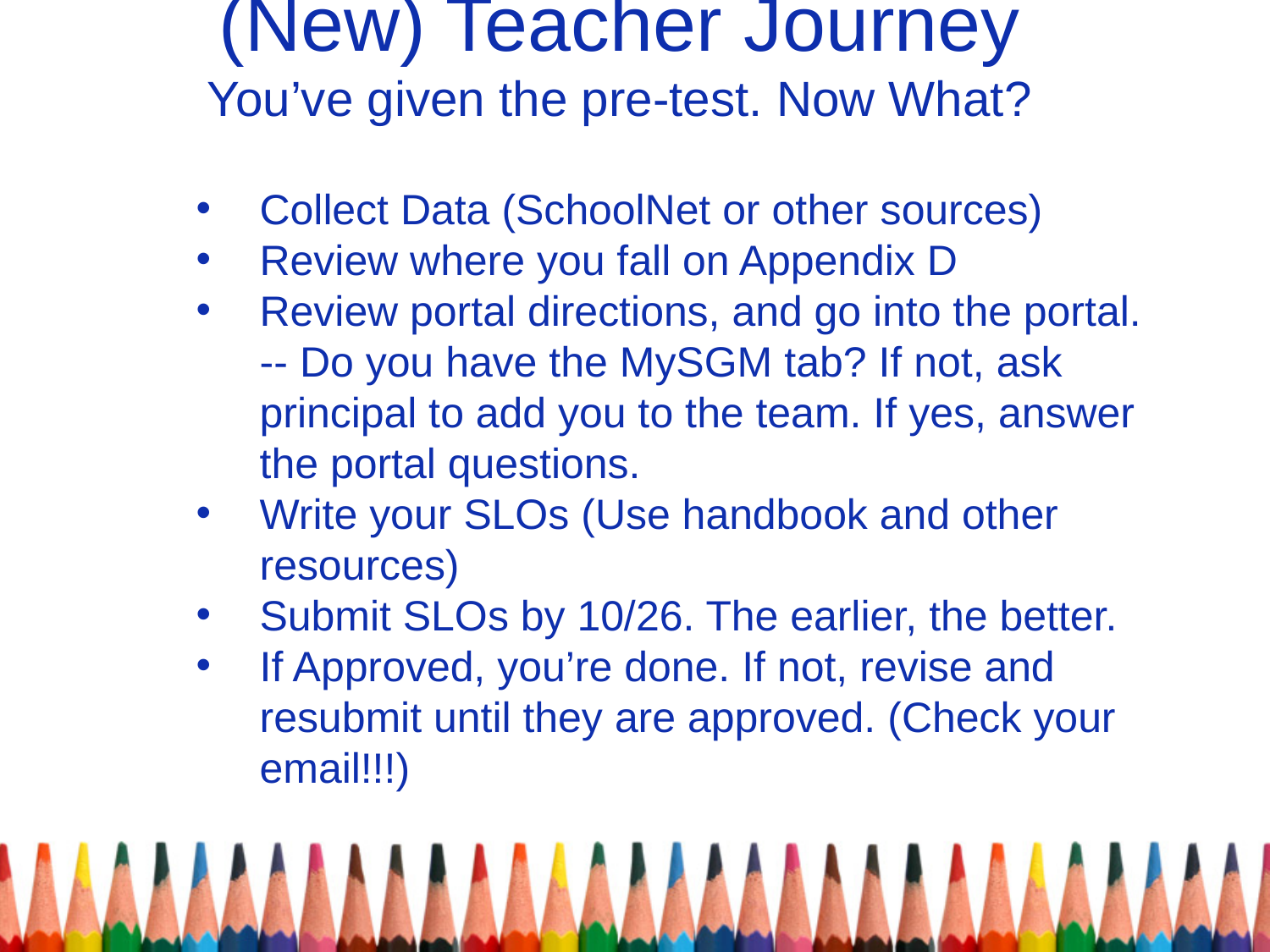

# (New) Teacher Journey You’ve given the pre-test. Now What?
Collect Data (SchoolNet or other sources)
Review where you fall on Appendix D
Review portal directions, and go into the portal. -- Do you have the MySGM tab? If not, ask principal to add you to the team. If yes, answer the portal questions.
Write your SLOs (Use handbook and other resources)
Submit SLOs by 10/26. The earlier, the better.
If Approved, you’re done. If not, revise and resubmit until they are approved. (Check your email!!!)